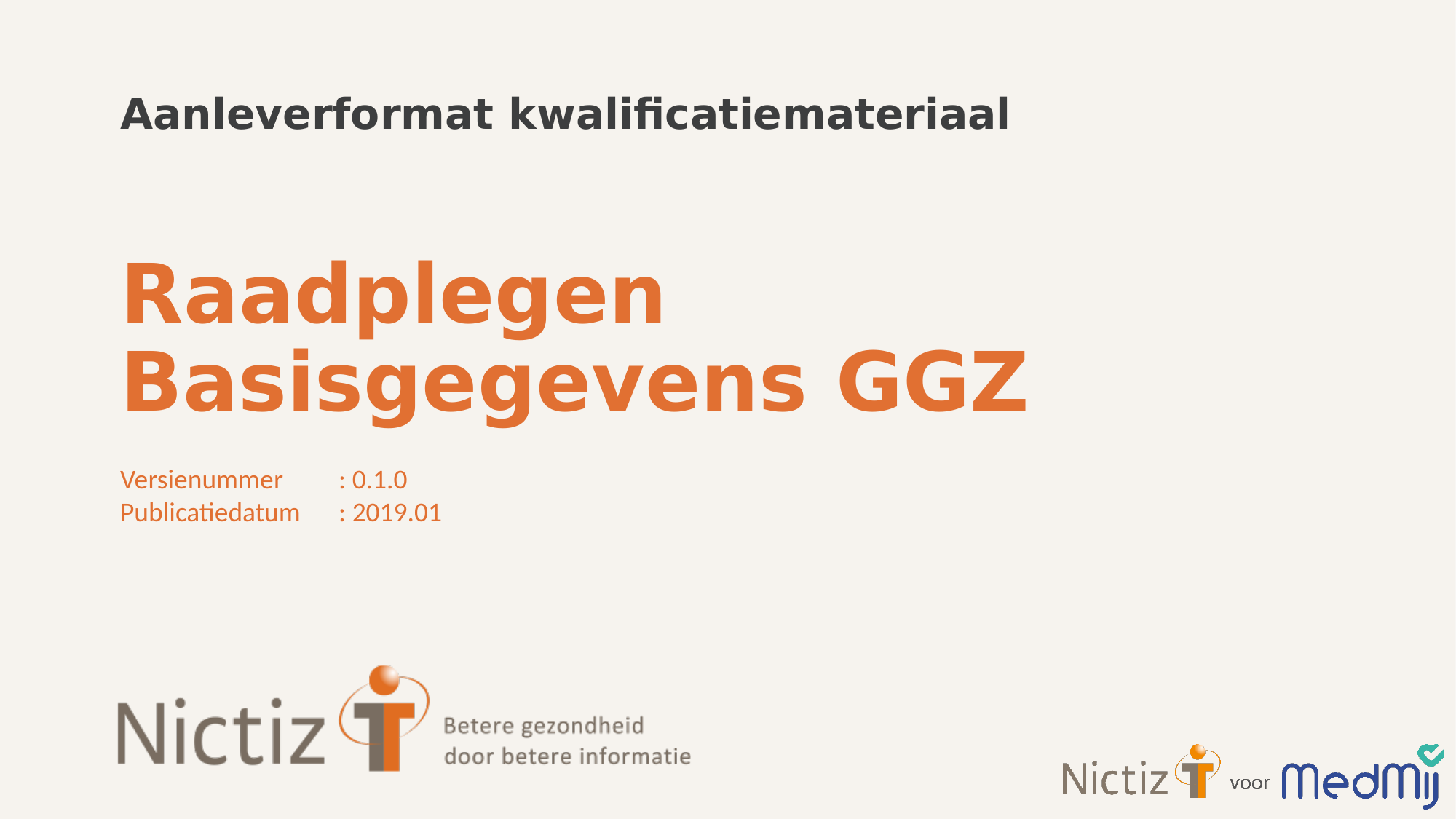

Aanleverformat kwalificatiemateriaal
# Raadplegen Basisgegevens GGZ
Versienummer 	: 0.1.0
Publicatiedatum	: 2019.01